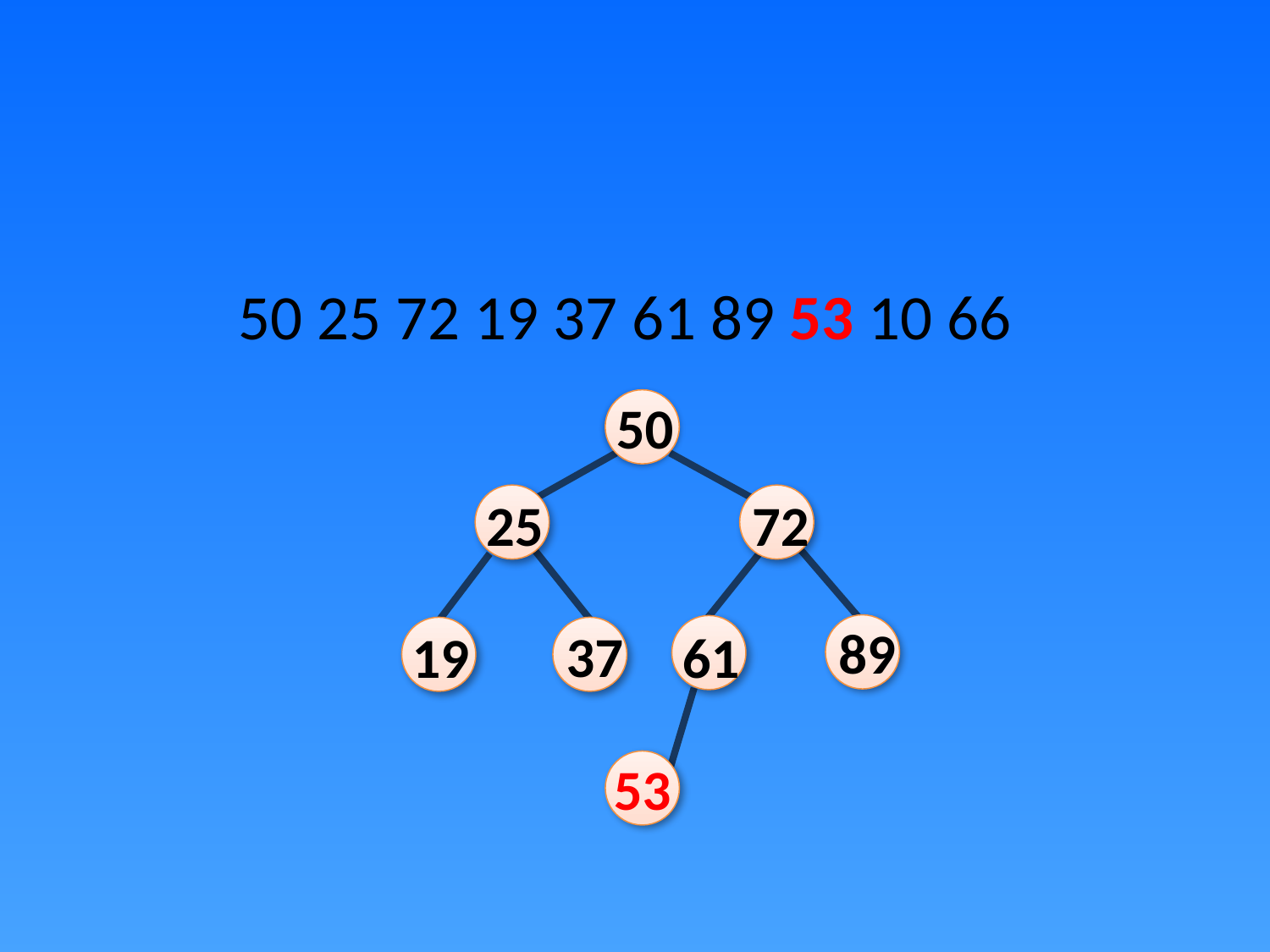

50 25 72 19 37 61 89 53 10 66
50

72
25

89
37

19

61

53